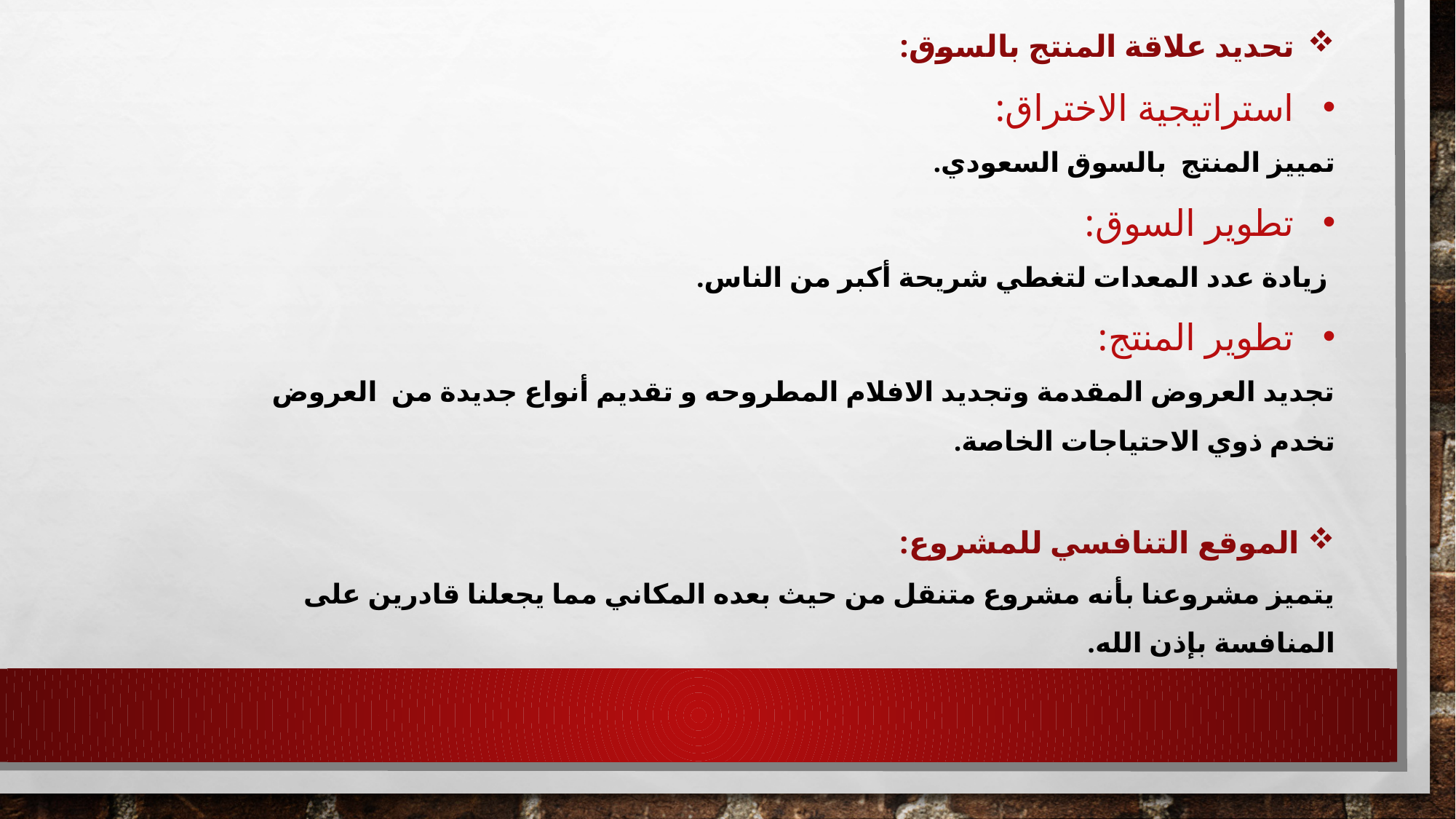

تحديد علاقة المنتج بالسوق:
استراتيجية الاختراق:
تمييز المنتج  بالسوق السعودي.
تطوير السوق:
 زيادة عدد المعدات لتغطي شريحة أكبر من الناس.
تطوير المنتج:
تجديد العروض المقدمة وتجديد الافلام المطروحه و تقديم أنواع جديدة من  العروض تخدم ذوي الاحتياجات الخاصة.

 الموقع التنافسي للمشروع:
يتميز مشروعنا بأنه مشروع متنقل من حيث بعده المكاني مما يجعلنا قادرين على المنافسة بإذن الله.